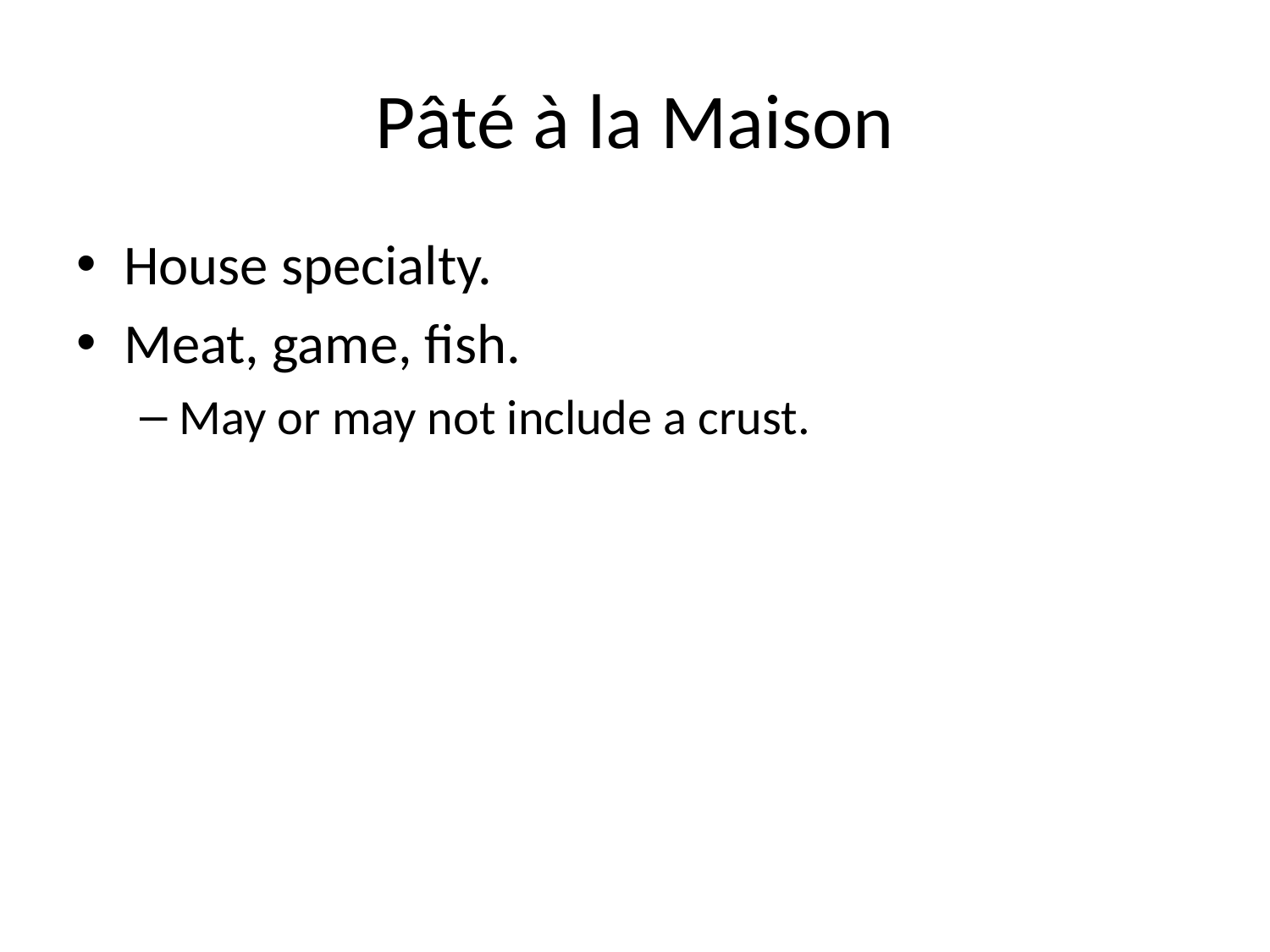

# Pâté à la Maison
House specialty.
Meat, game, fish.
May or may not include a crust.